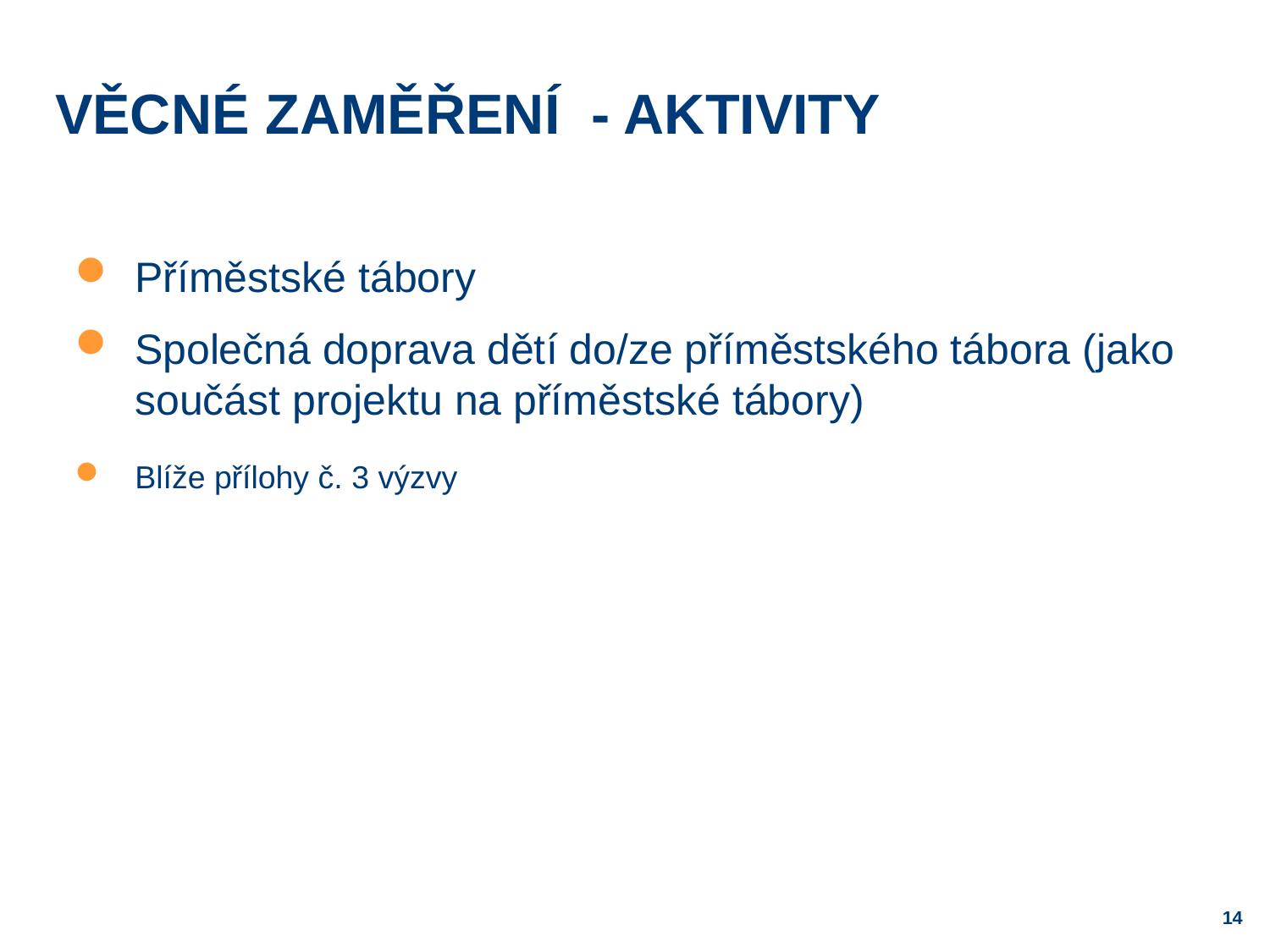

# Věcné zaměření  - Aktivity
Příměstské tábory
Společná doprava dětí do/ze příměstského tábora (jako součást projektu na příměstské tábory)
Blíže přílohy č. 3 výzvy

14